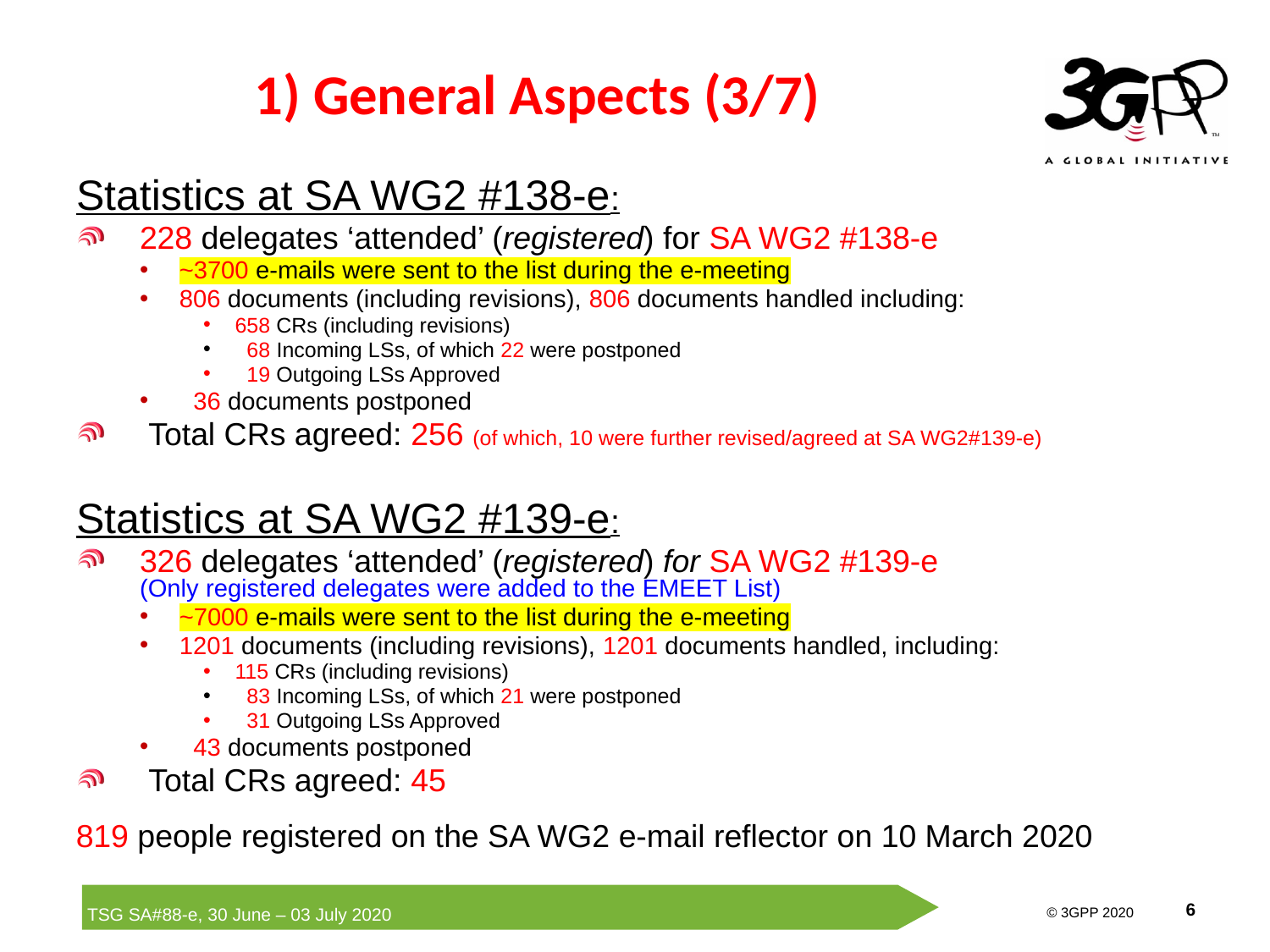

# 1) General Aspects (3/7)
Statistics at SA WG2 #138-e:
228 delegates ‘attended’ (registered) for SA WG2 #138-e
~3700 e-mails were sent to the list during the e-meeting
806 documents (including revisions), 806 documents handled including:
658 CRs (including revisions)
  68 Incoming LSs, of which 22 were postponed
  19 Outgoing LSs Approved
  36 documents postponed
 Total CRs agreed: 256 (of which, 10 were further revised/agreed at SA WG2#139-e)

Statistics at SA WG2 #139-e:
326 delegates ‘attended’ (registered) for SA WG2 #139-e
(Only registered delegates were added to the EMEET List)
~7000 e-mails were sent to the list during the e-meeting
1201 documents (including revisions), 1201 documents handled, including:
115 CRs (including revisions)
  83 Incoming LSs, of which 21 were postponed
  31 Outgoing LSs Approved
  43 documents postponed
 Total CRs agreed: 45

819 people registered on the SA WG2 e-mail reflector on 10 March 2020